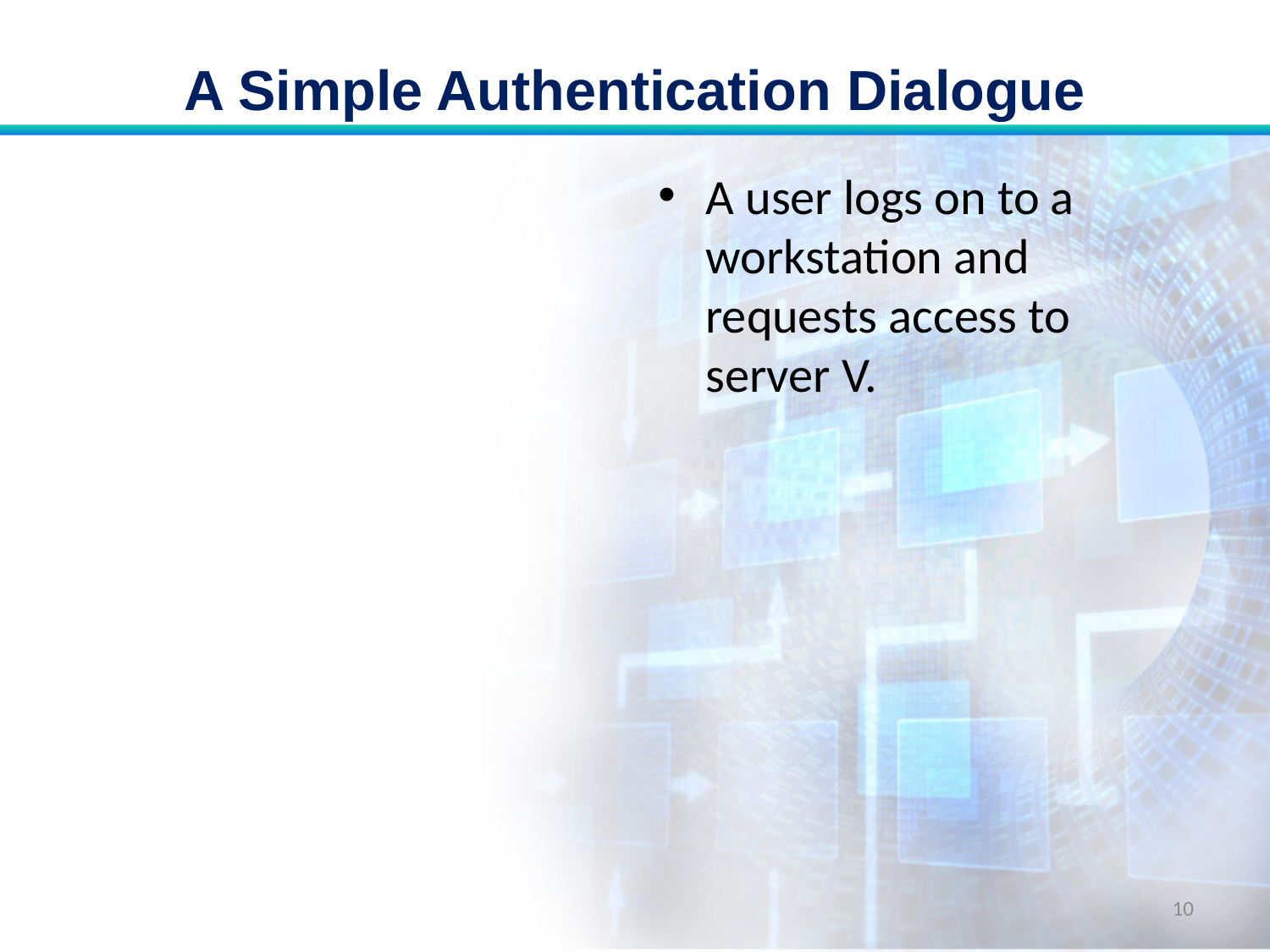

# A Simple Authentication Dialogue
A user logs on to a workstation and requests access to server V.

10